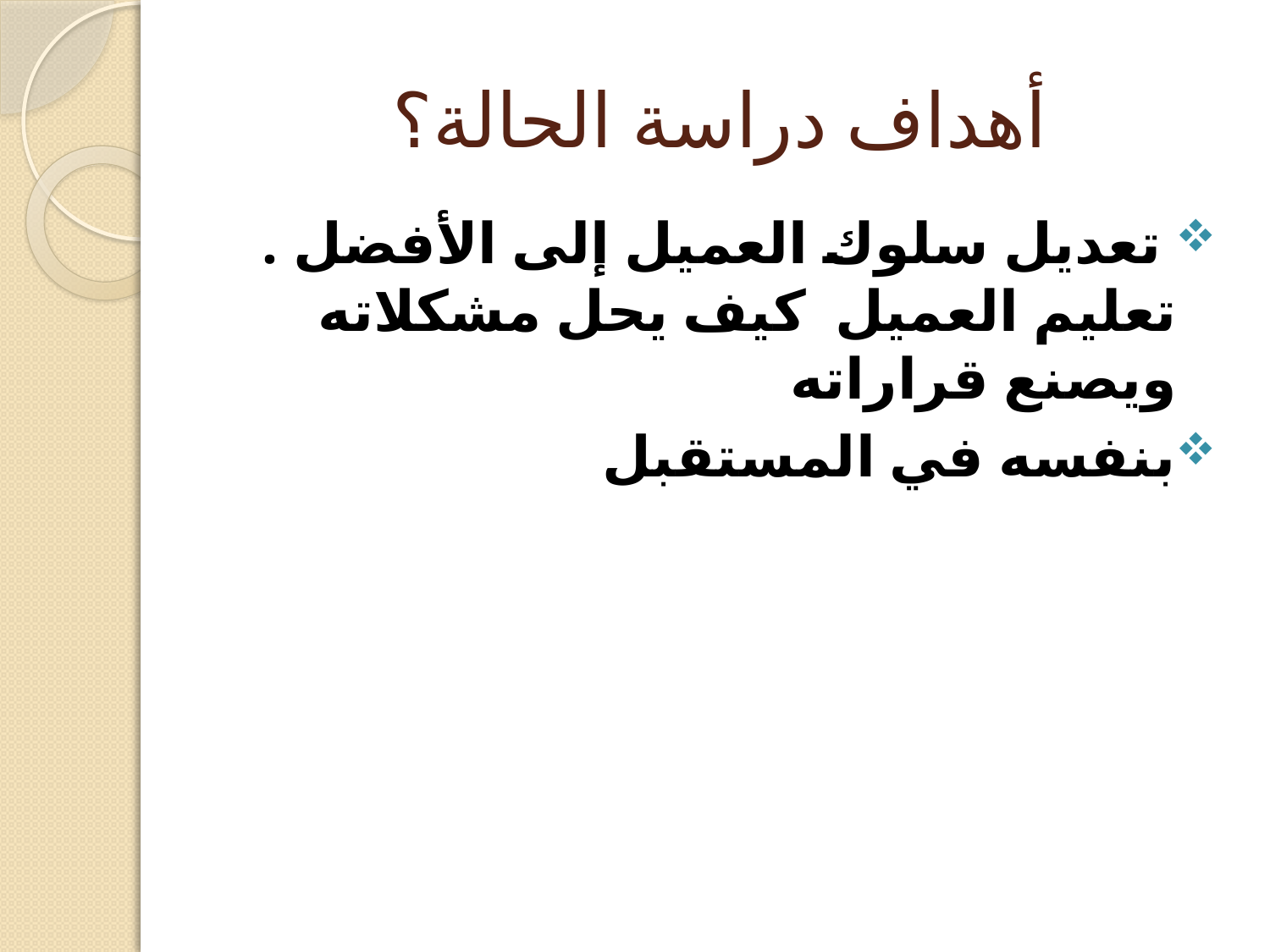

# أهداف دراسة الحالة؟
 تعديل سلوك العميل إلى الأفضل .
تعليم العميل  كيف يحل مشكلاته ويصنع قراراته
بنفسه في المستقبل